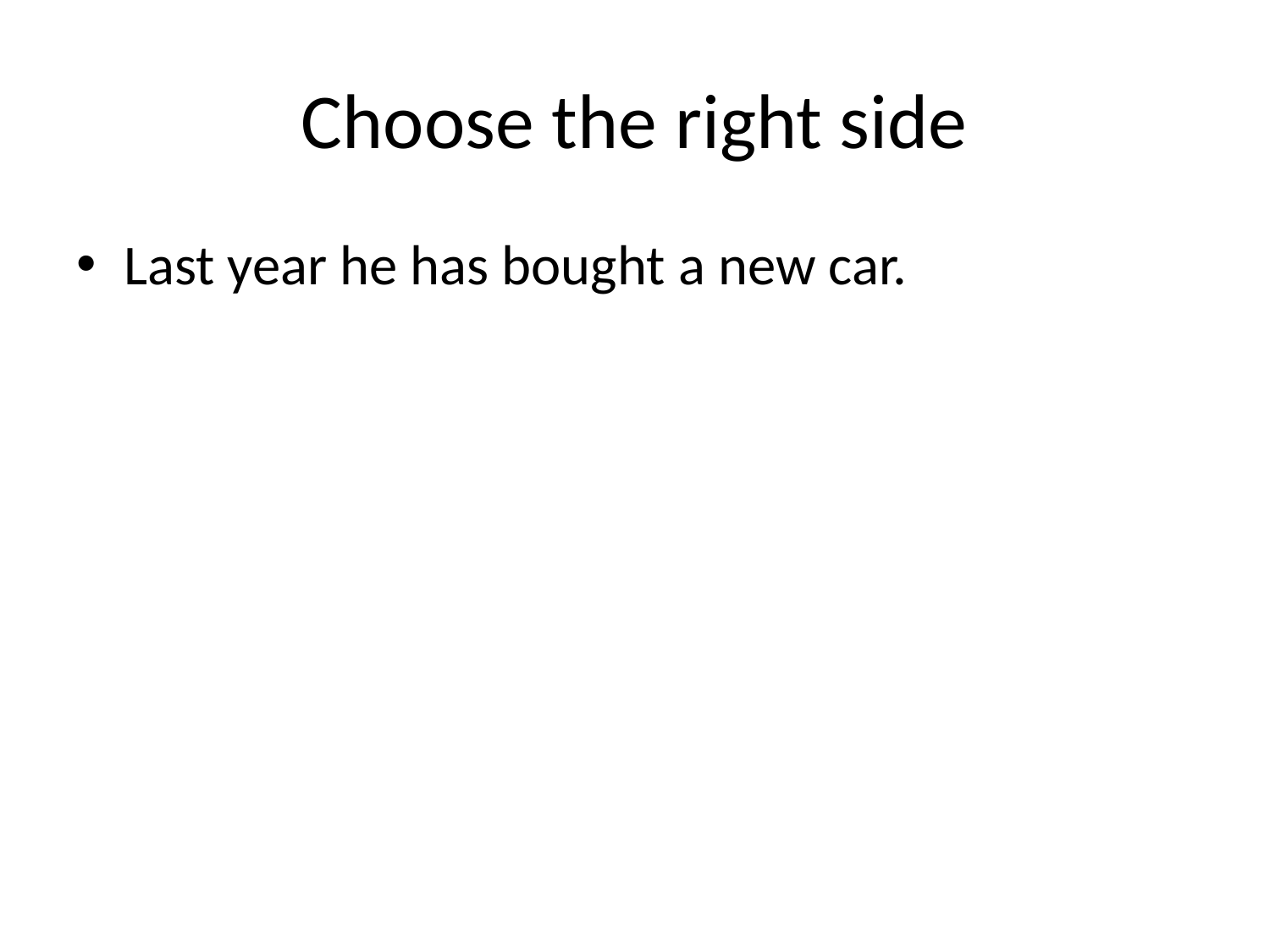

# Choose the right side
Last year he has bought a new car.